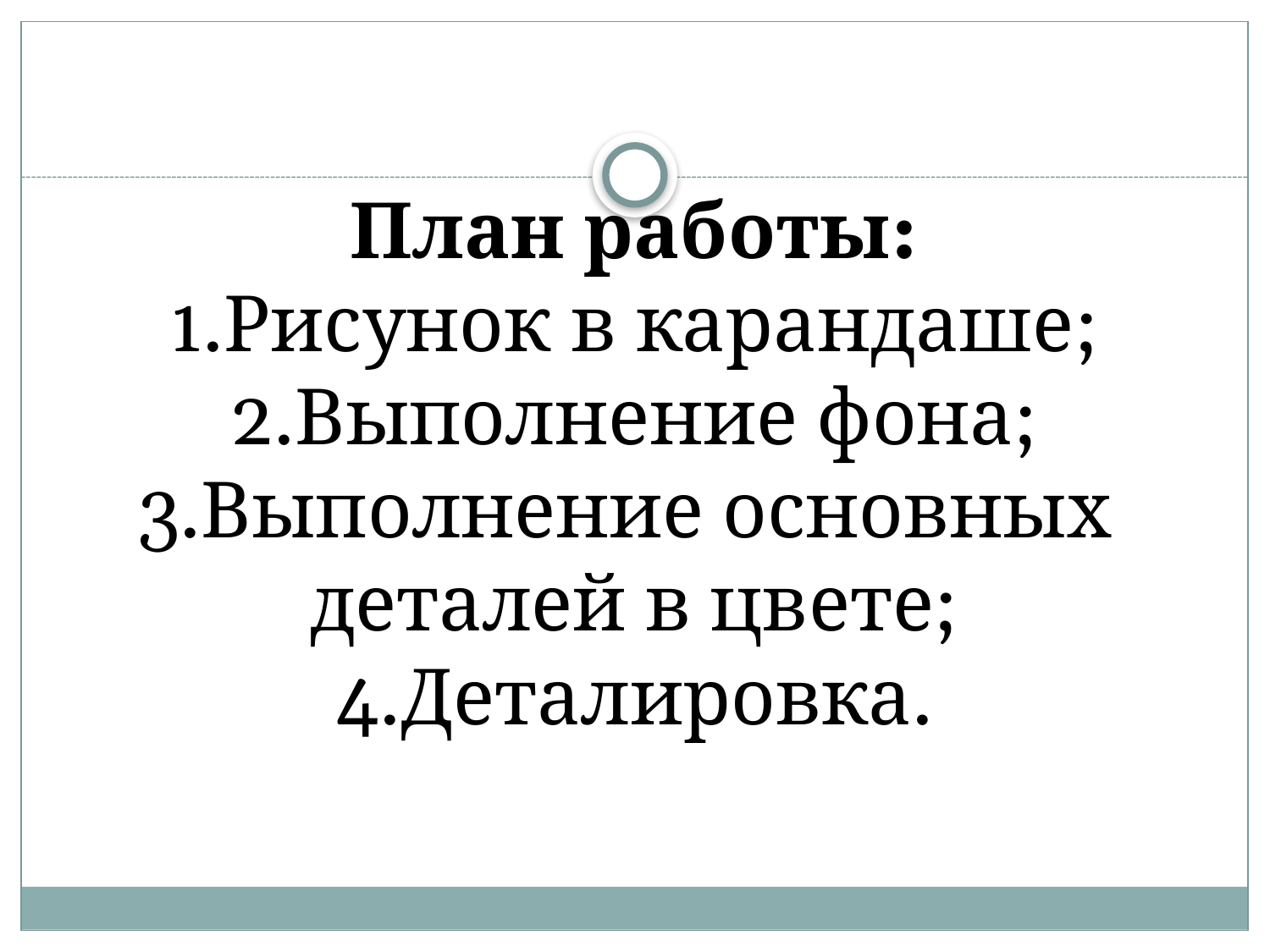

# План работы: 1.Рисунок в карандаше; 2.Выполнение фона; 3.Выполнение основных  деталей в цвете; 4.Деталировка.